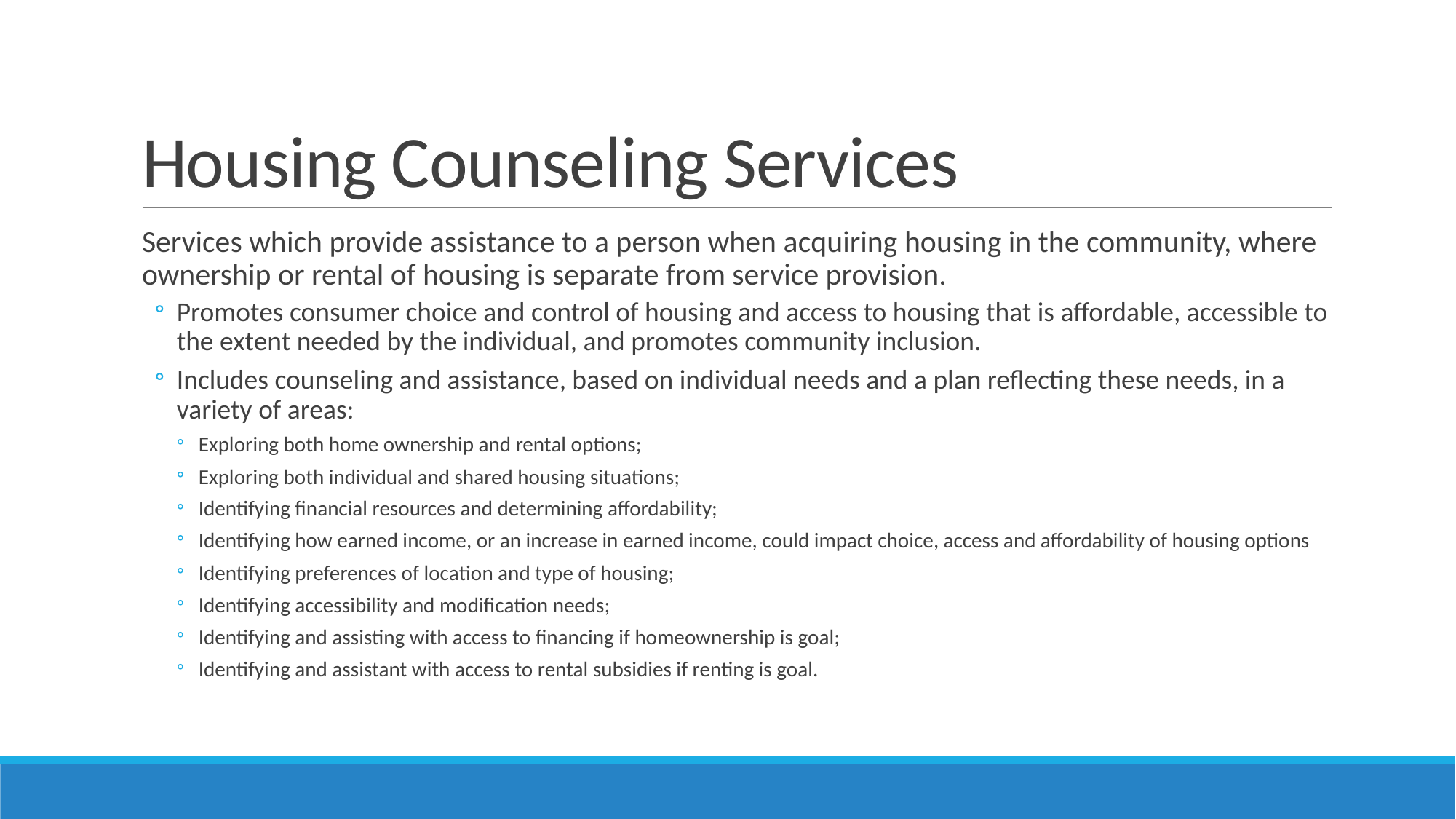

# Housing Counseling Services
Services which provide assistance to a person when acquiring housing in the community, where ownership or rental of housing is separate from service provision.
Promotes consumer choice and control of housing and access to housing that is affordable, accessible to the extent needed by the individual, and promotes community inclusion.
Includes counseling and assistance, based on individual needs and a plan reflecting these needs, in a variety of areas:
Exploring both home ownership and rental options;
Exploring both individual and shared housing situations;
Identifying financial resources and determining affordability;
Identifying how earned income, or an increase in earned income, could impact choice, access and affordability of housing options
Identifying preferences of location and type of housing;
Identifying accessibility and modification needs;
Identifying and assisting with access to financing if homeownership is goal;
Identifying and assistant with access to rental subsidies if renting is goal.